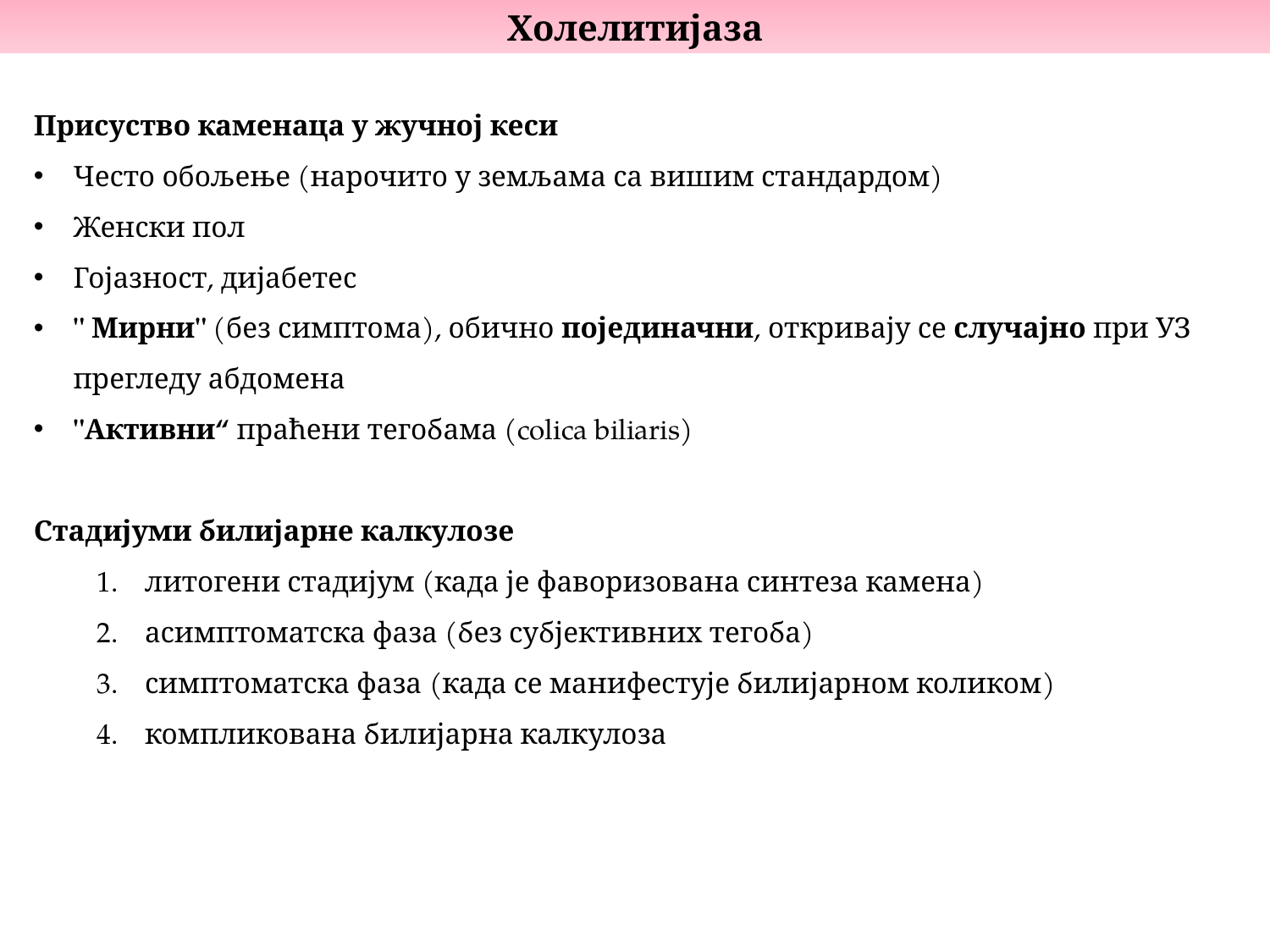

Холелитијаза
Присуство каменаца у жучној кеси
Често обољење (нарочито у земљама са вишим стандардом)
Женски пол
Гојазност, дијабетес
" Мирни" (без симптома), обично појединачни, откривају се случајно при УЗ прегледу абдомена
"Активни“ праћени тегобама (colica biliaris)

Стадијуми билијарне калкулозе
литогени стадијум (када је фаворизована синтеза камена)
асимптоматска фаза (без субјективних тегоба)
симптоматска фаза (када се манифестује билијарном коликом)
компликована билијарна калкулоза